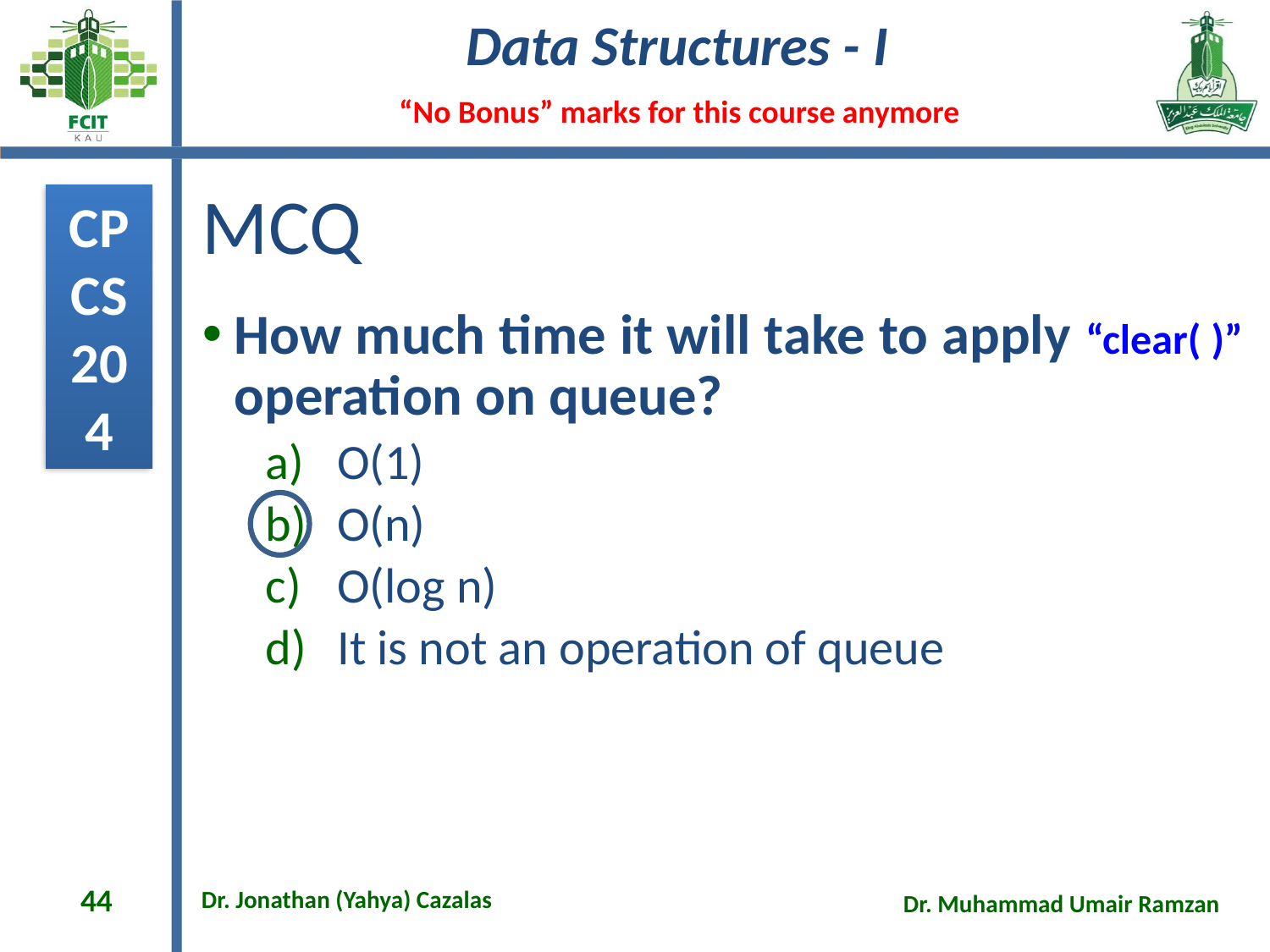

# MCQ
How much time it will take to apply “clear( )” operation on queue?
O(1)
O(n)
O(log n)
It is not an operation of queue

44